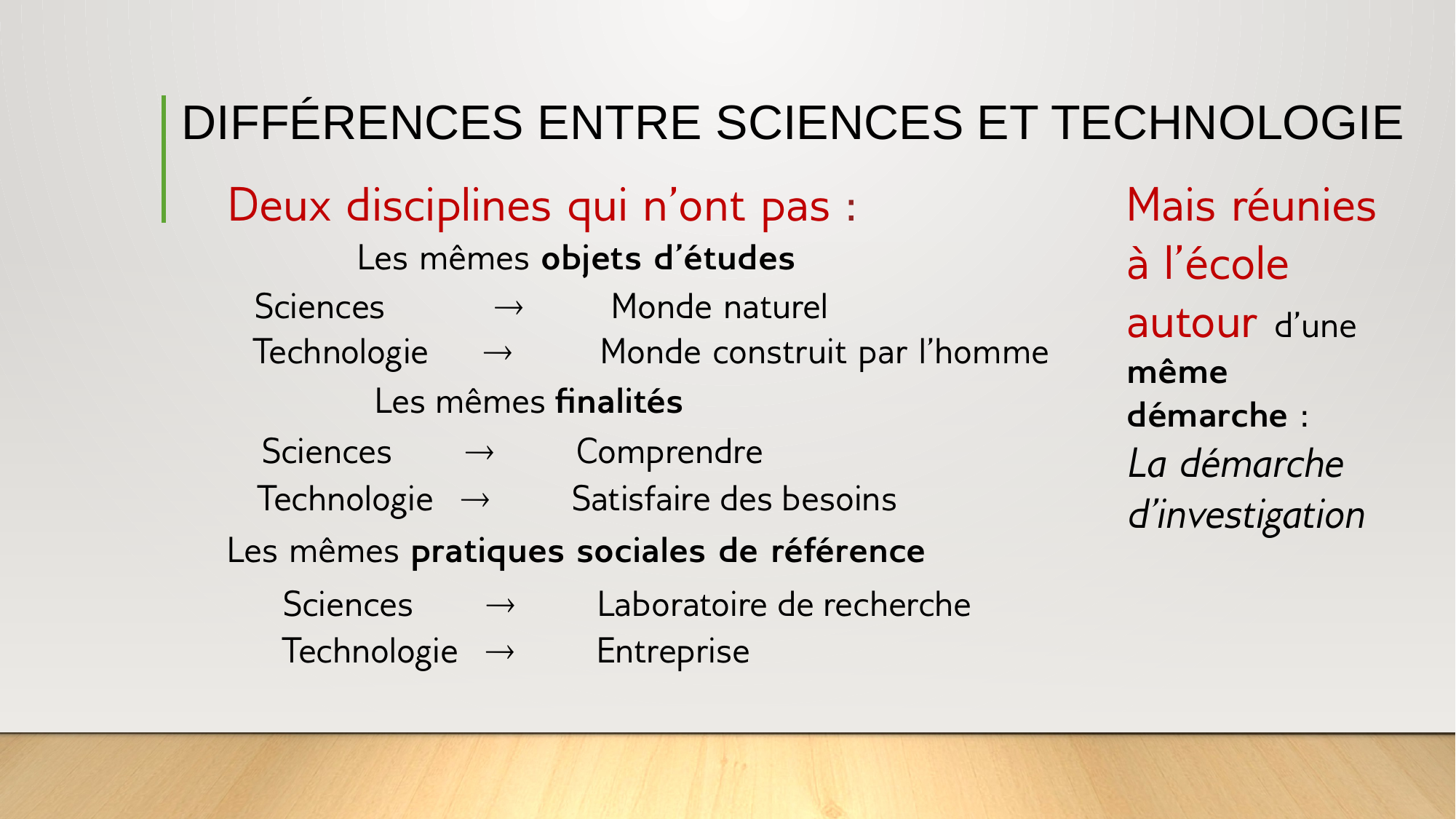

# Différences entre sciences et technologie
Deux disciplines qui n’ont pas :
Mais réunies à l’école autour d’une même démarche :
La démarche d’investigation

Les mêmes objets d’études
Sciences          →        Monde naturel
Technologie     →        Monde construit par l’homme
Les mêmes finalités
Sciences        →         Comprendre
Technologie   →         Satisfaire des besoins
Les mêmes pratiques sociales de référence
Sciences        →         Laboratoire de recherche
Technologie   →         Entreprise